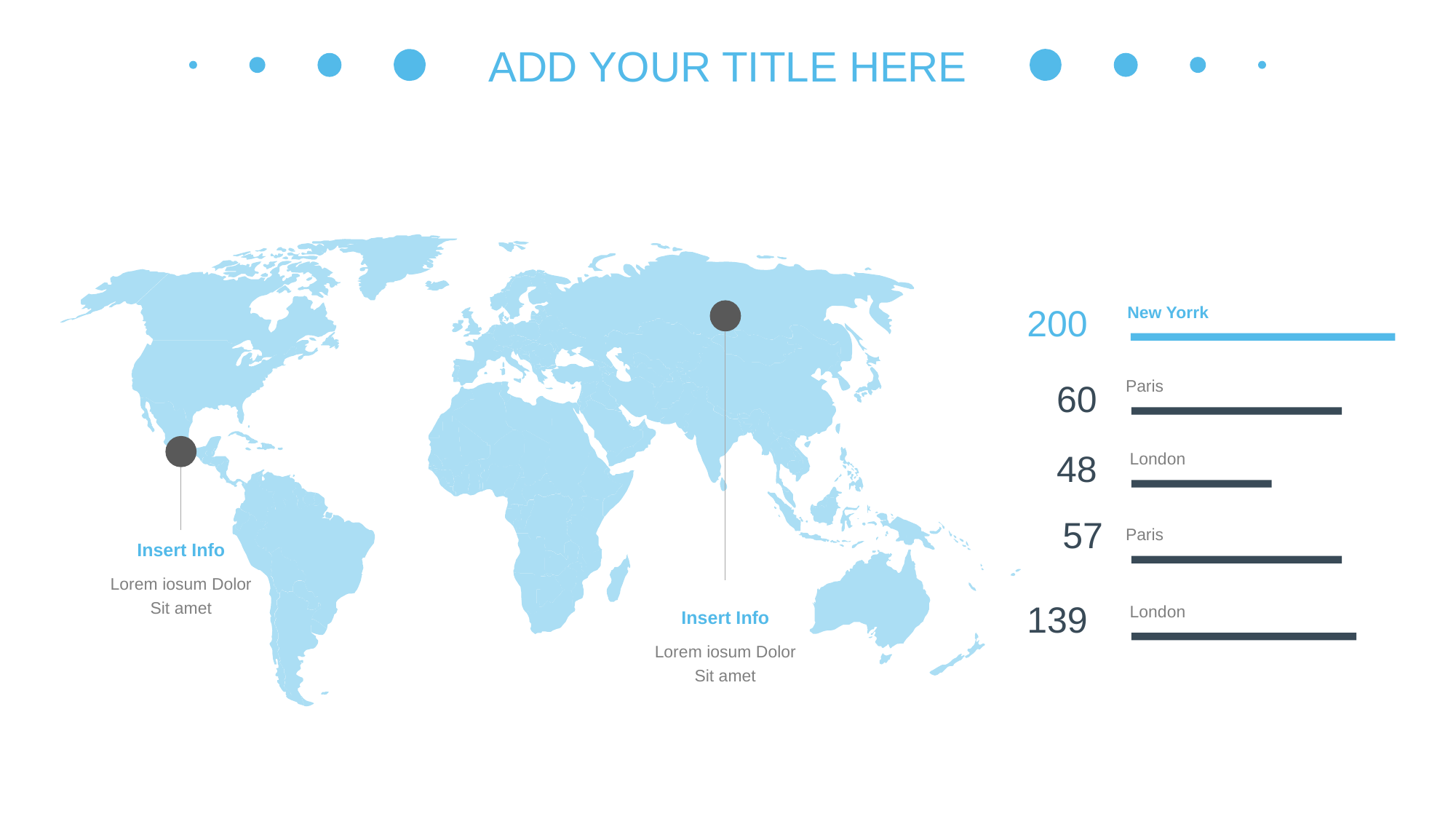

ADD YOUR TITLE HERE

200
New Yorrk

Paris

60
48
London

57
Paris

139
London

Insert Info
Lorem iosum Dolor
Sit amet

Insert Info
Lorem iosum Dolor
Sit amet